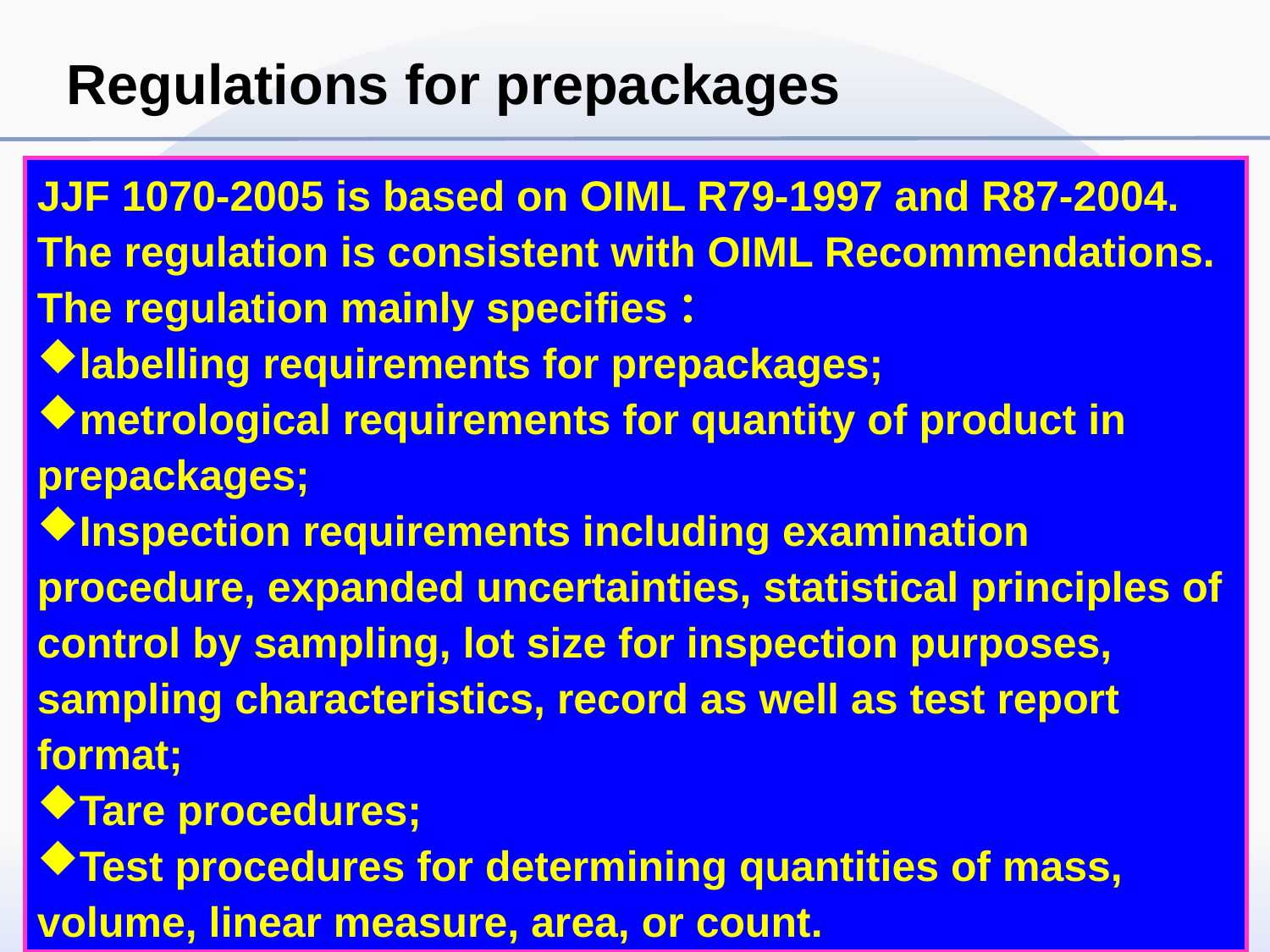

Regulations for prepackages
JJF 1070-2005 is based on OIML R79-1997 and R87-2004. The regulation is consistent with OIML Recommendations. The regulation mainly specifies：
labelling requirements for prepackages;
metrological requirements for quantity of product in   prepackages;
Inspection requirements including examination procedure, expanded uncertainties, statistical principles of control by sampling, lot size for inspection purposes, sampling characteristics, record as well as test report  format;
Tare procedures;
Test procedures for determining quantities of mass, volume, linear measure, area, or count.